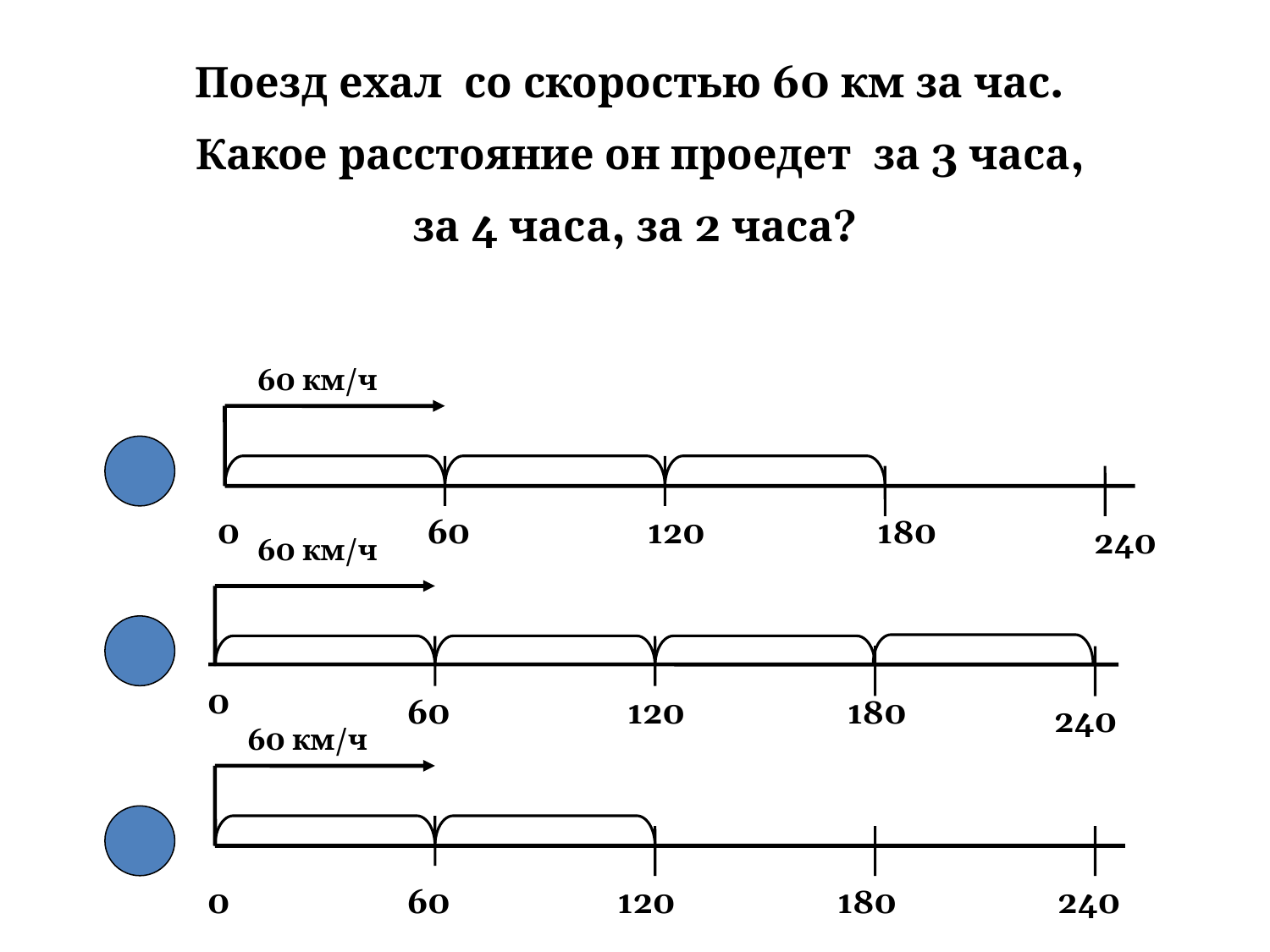

Поезд ехал  со скоростью 60 км за час.
 Какое расстояние он проедет  за 3 часа,
за 4 часа, за 2 часа?
60 км/ч

120
0
60
180
240
60 км/ч

0
60
120
180
240
60 км/ч

0
60
120
180
240